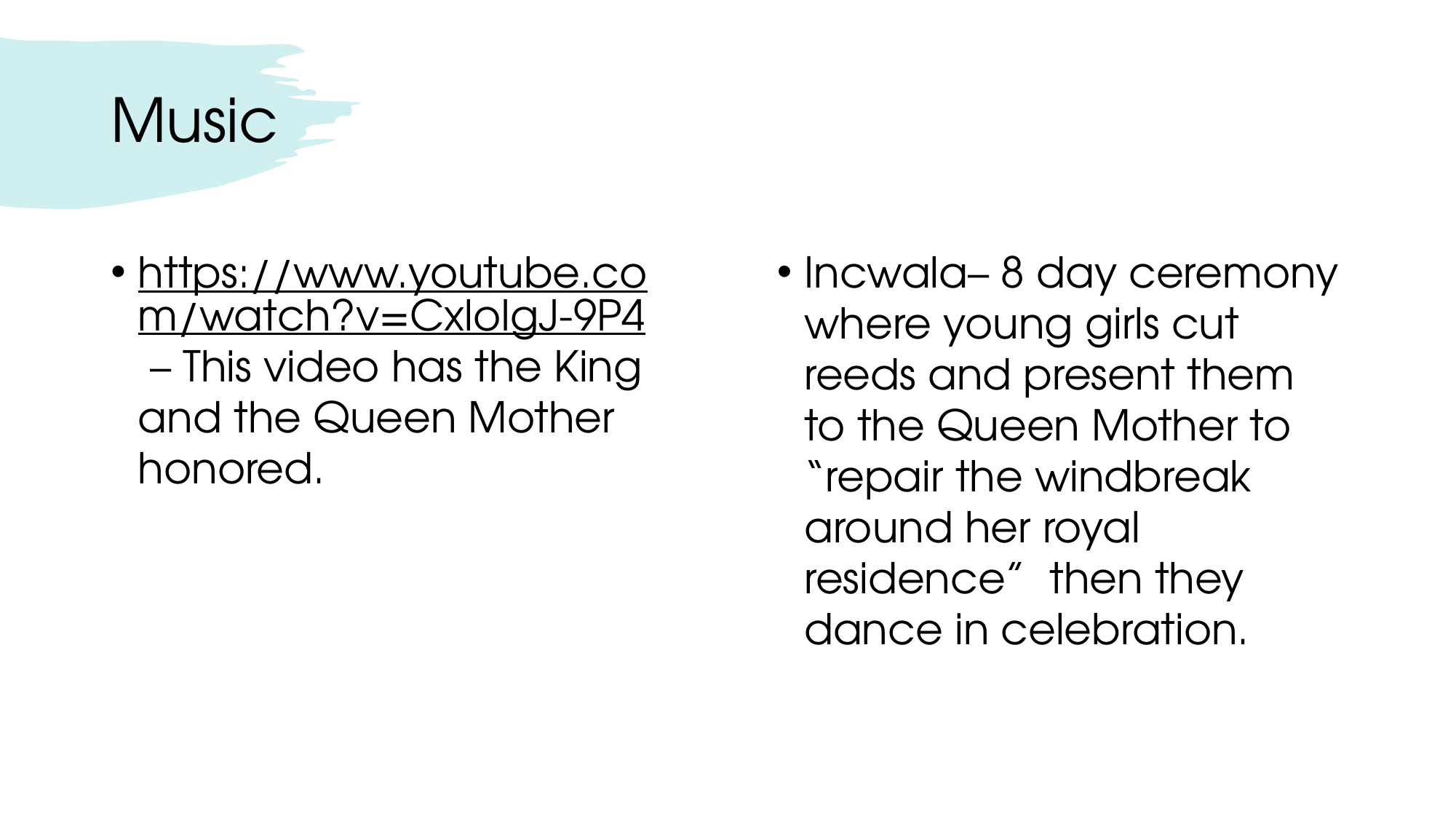

# Music
https://www.youtube.com/watch?v=CxloIgJ-9P4 – This video has the King and the Queen Mother honored.
Incwala– 8 day ceremony where young girls cut reeds and present them to the Queen Mother to “repair the windbreak around her royal residence”  then they dance in celebration.